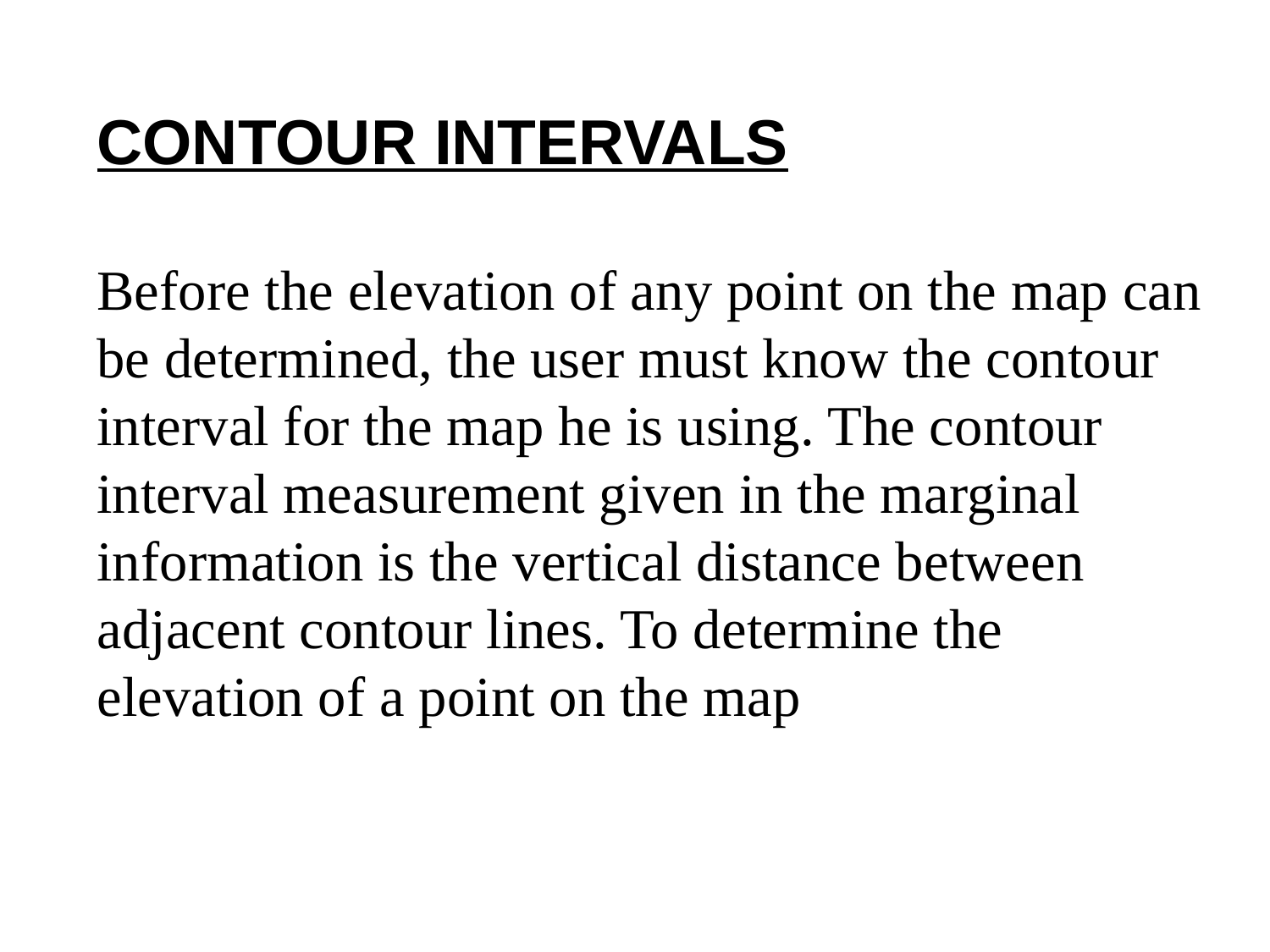

CONTOUR INTERVALS

Before the elevation of any point on the map can be determined, the user must know the contour interval for the map he is using. The contour interval measurement given in the marginal information is the vertical distance between adjacent contour lines. To determine the elevation of a point on the map